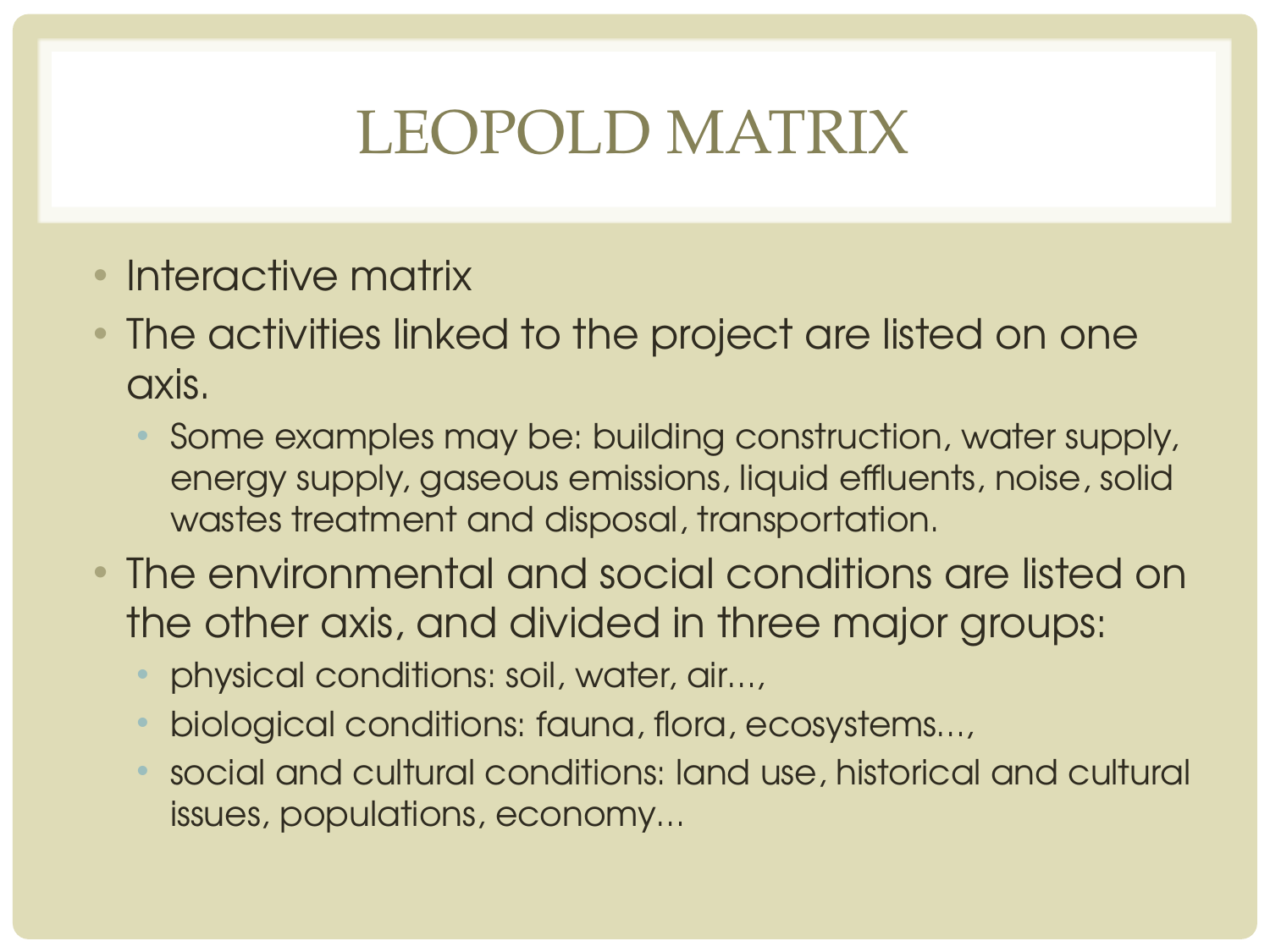

# Leopold Matrix
Interactive matrix
The activities linked to the project are listed on one axis.
Some examples may be: building construction, water supply, energy supply, gaseous emissions, liquid effluents, noise, solid wastes treatment and disposal, transportation.
The environmental and social conditions are listed on the other axis, and divided in three major groups:
physical conditions: soil, water, air…,
biological conditions: fauna, flora, ecosystems…,
social and cultural conditions: land use, historical and cultural issues, populations, economy…